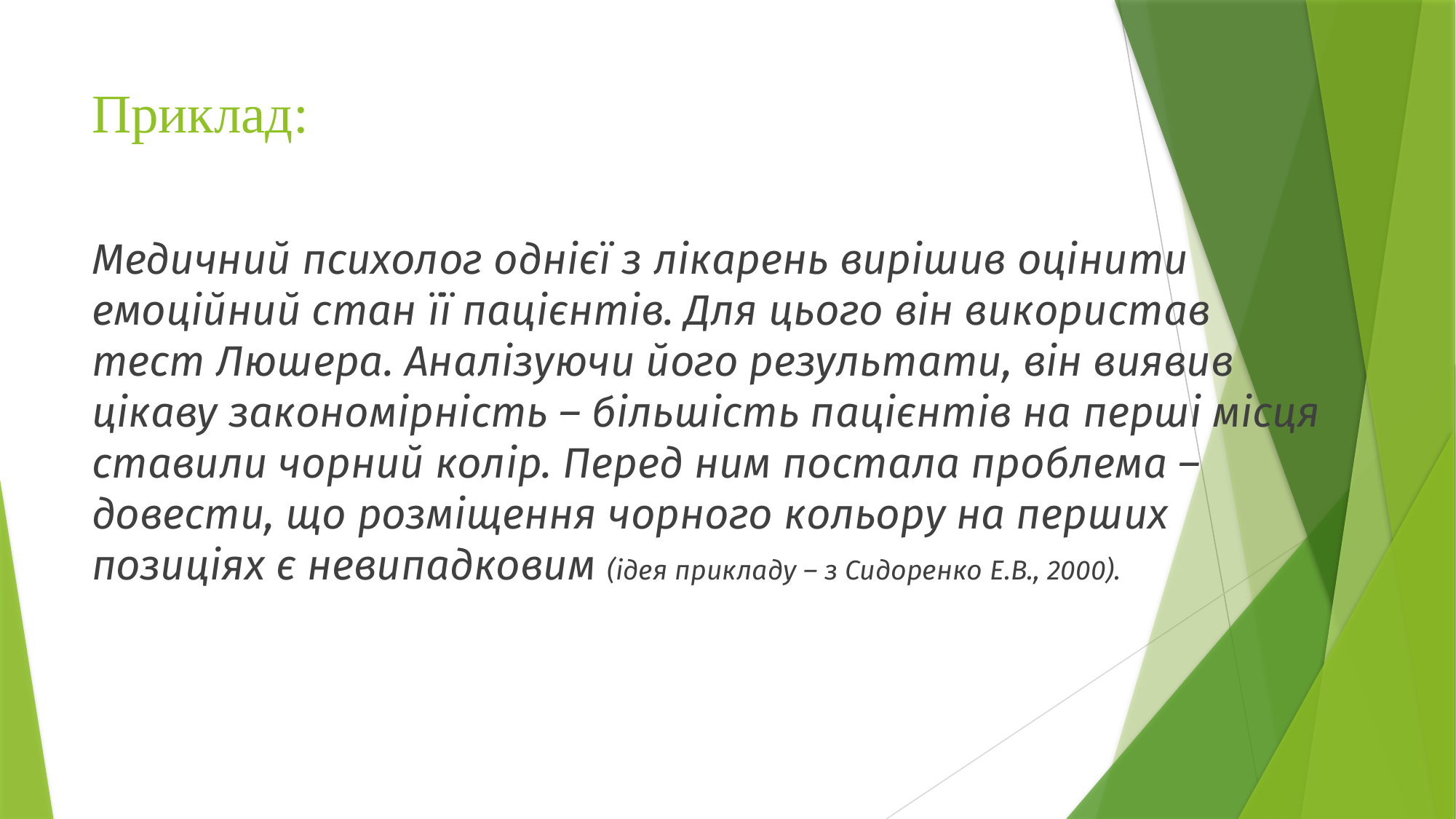

# Приклад:
Медичний психолог однієї з лікарень вирішив оцінити емоційний стан її пацієнтів. Для цього він використав тест Люшера. Аналізуючи його результати, він виявив цікаву закономірність – більшість пацієнтів на перші місця ставили чорний колір. Перед ним постала проблема – довести, що розміщення чорного кольору на перших позиціях є невипадковим (ідея прикладу – з Сидоренко Е.В., 2000).